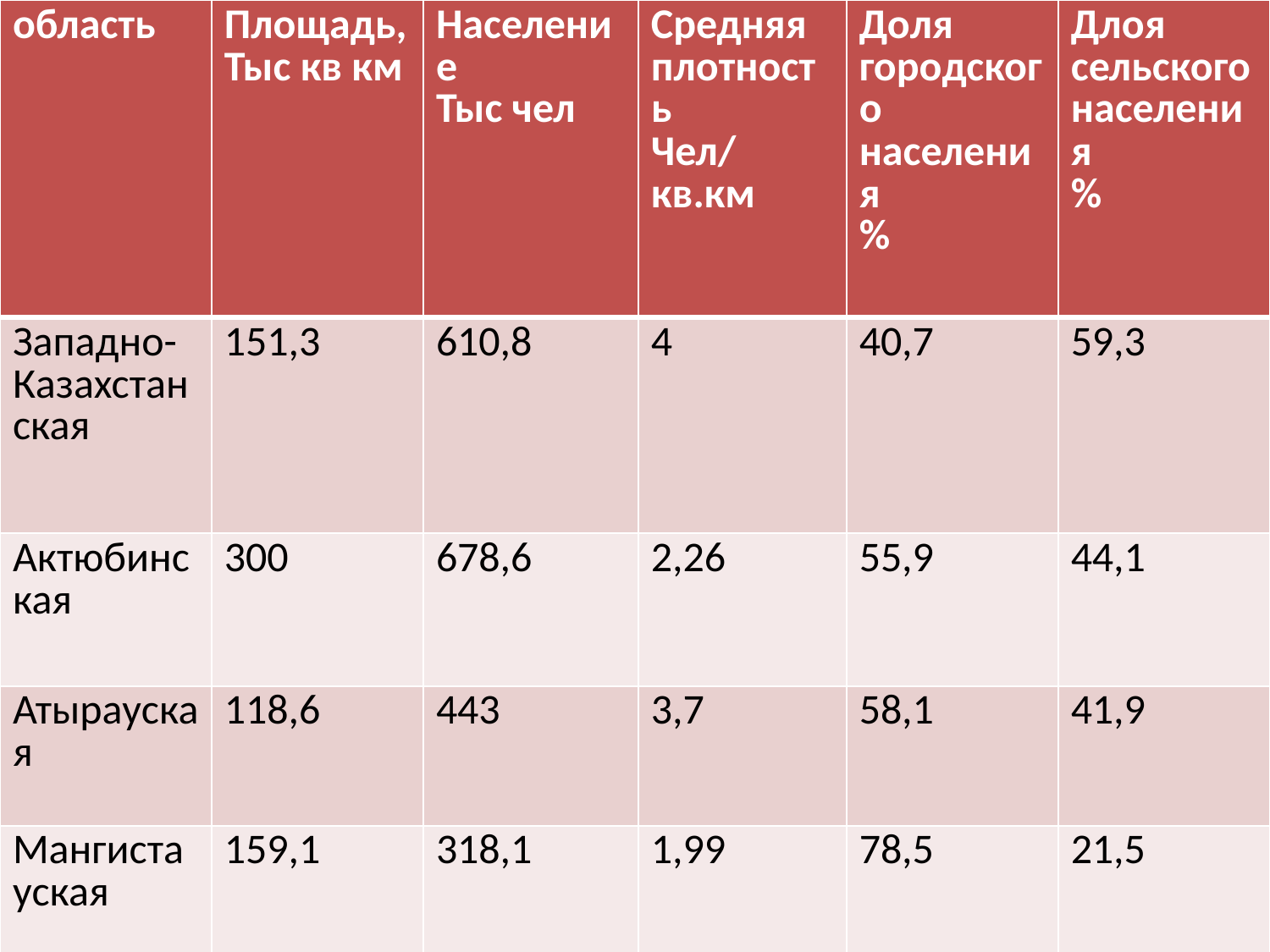

| область | Площадь, Тыс кв км | Население Тыс чел | Средняя плотность Чел/кв.км | Доля городского населения % | Длоя сельского населения % |
| --- | --- | --- | --- | --- | --- |
| Западно-Казахстанская | 151,3 | 610,8 | 4 | 40,7 | 59,3 |
| Актюбинская | 300 | 678,6 | 2,26 | 55,9 | 44,1 |
| Атырауская | 118,6 | 443 | 3,7 | 58,1 | 41,9 |
| Мангистауская | 159,1 | 318,1 | 1,99 | 78,5 | 21,5 |
#